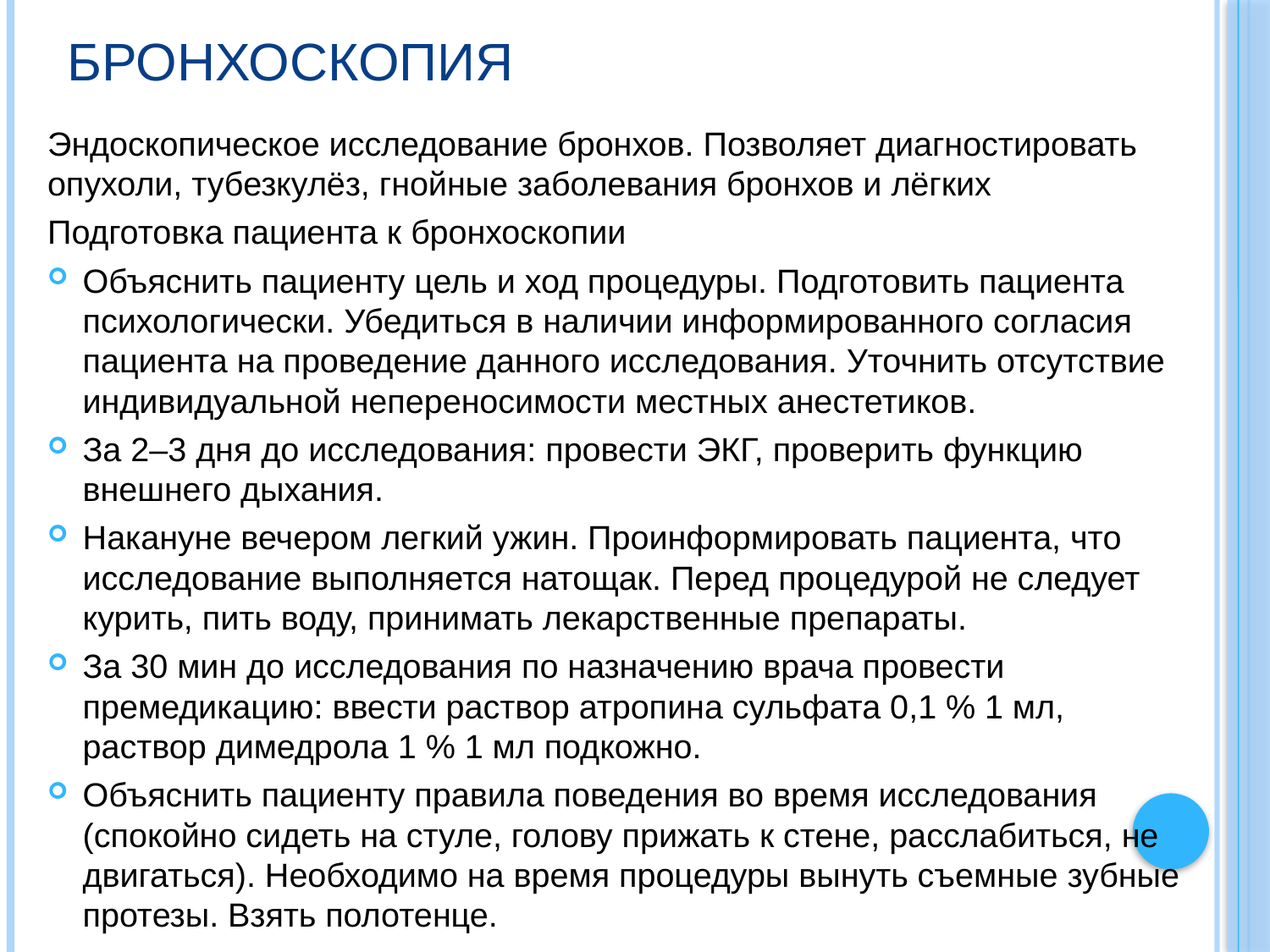

# Бронхоскопия
Эндоскопическое исследование бронхов. Позволяет диагностировать опухоли, тубезкулёз, гнойные заболевания бронхов и лёгких
Подготовка пациента к бронхоскопии
Объяснить пациенту цель и ход процедуры. Подготовить пациента психологически. Убедиться в наличии информированного согласия пациента на проведение данного исследования. Уточнить отсутствие индивидуальной непереносимости местных анестетиков.
За 2–3 дня до исследования: провести ЭКГ, проверить функцию внешнего дыхания.
Накануне вечером легкий ужин. Проинформировать пациента, что исследование выполняется натощак. Перед процедурой не следует курить, пить воду, принимать лекарственные препараты.
За 30 мин до исследования по назначению врача провести премедикацию: ввести раствор атропина сульфата 0,1 % 1 мл, раствор димедрола 1 % 1 мл подкожно.
Объяснить пациенту правила поведения во время исследования (спокойно сидеть на стуле, голову прижать к стене, расслабиться, не двигаться). Необходимо на время процедуры вынуть съемные зубные протезы. Взять полотенце.